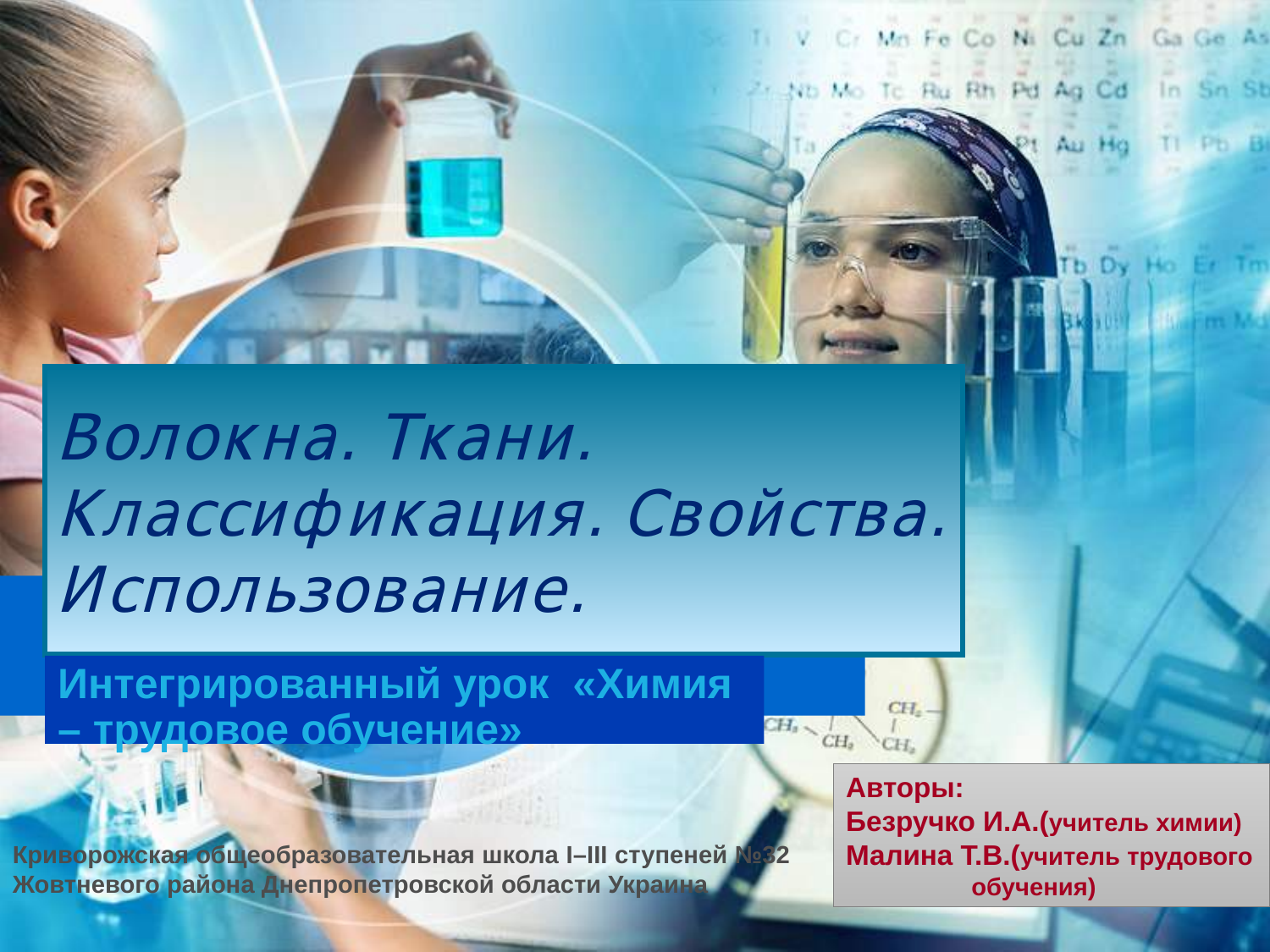

# Волокна. Ткани. Классификация. Свойства. Использование.
Интегрированный урок  «Химия – трудовое обучение»
Авторы:
Безручко И.А.(учитель химии)
Малина Т.В.(учитель трудового                   обучения)
Криворожская общеобразовательная школа І–ІІІ ступеней №32
Жовтневого района Днепропетровской области Украина